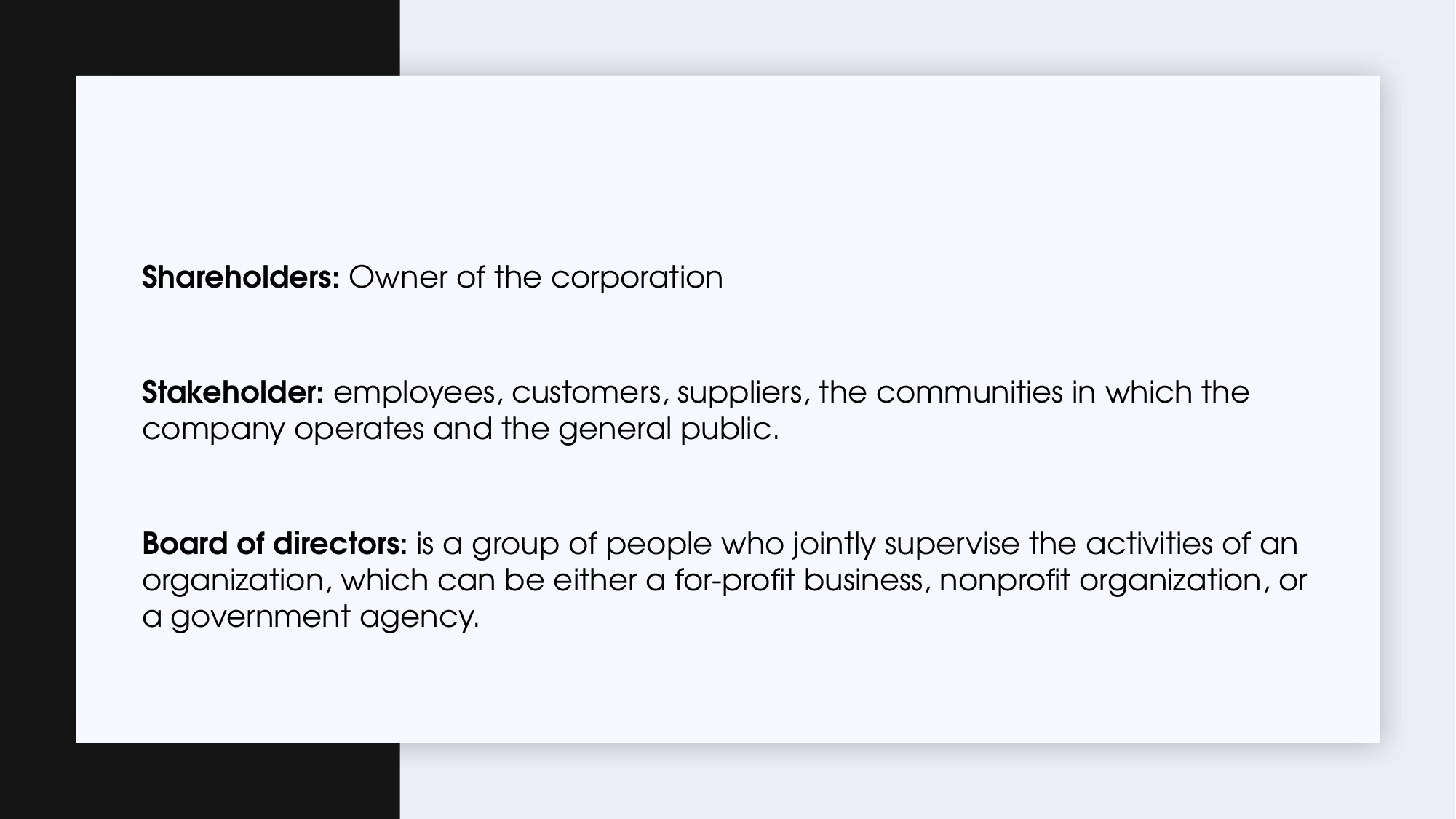

#
Shareholders: Owner of the corporation

Stakeholder: employees, customers, suppliers, the communities in which the company operates and the general public.

Board of directors: is a group of people who jointly supervise the activities of an organization, which can be either a for-profit business, nonprofit organization, or a government agency.